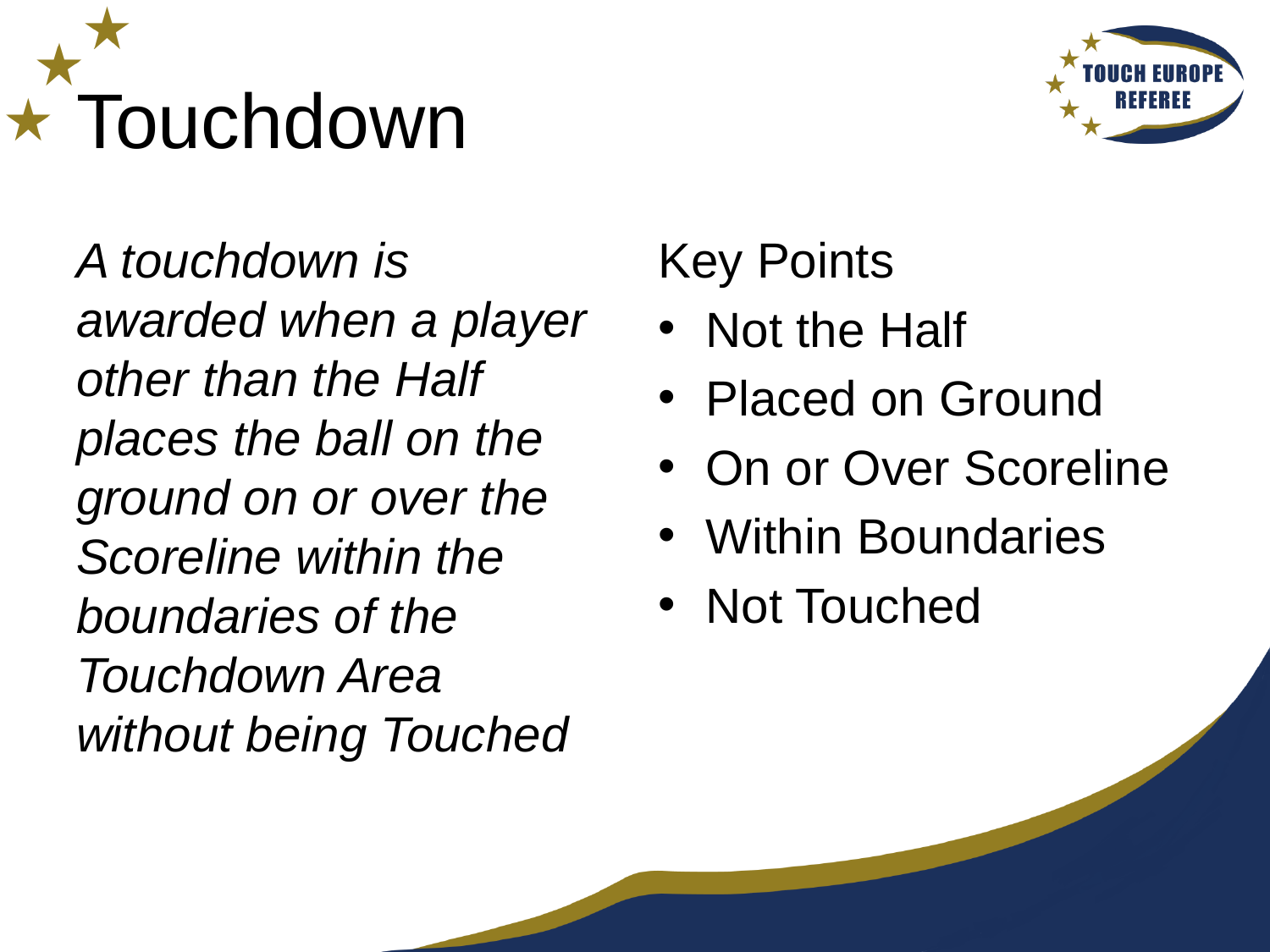

# Touchdown
A touchdown is awarded when a player other than the Half places the ball on the ground on or over the Scoreline within the boundaries of the Touchdown Area without being Touched
Key Points
Not the Half
Placed on Ground
On or Over Scoreline
Within Boundaries
Not Touched